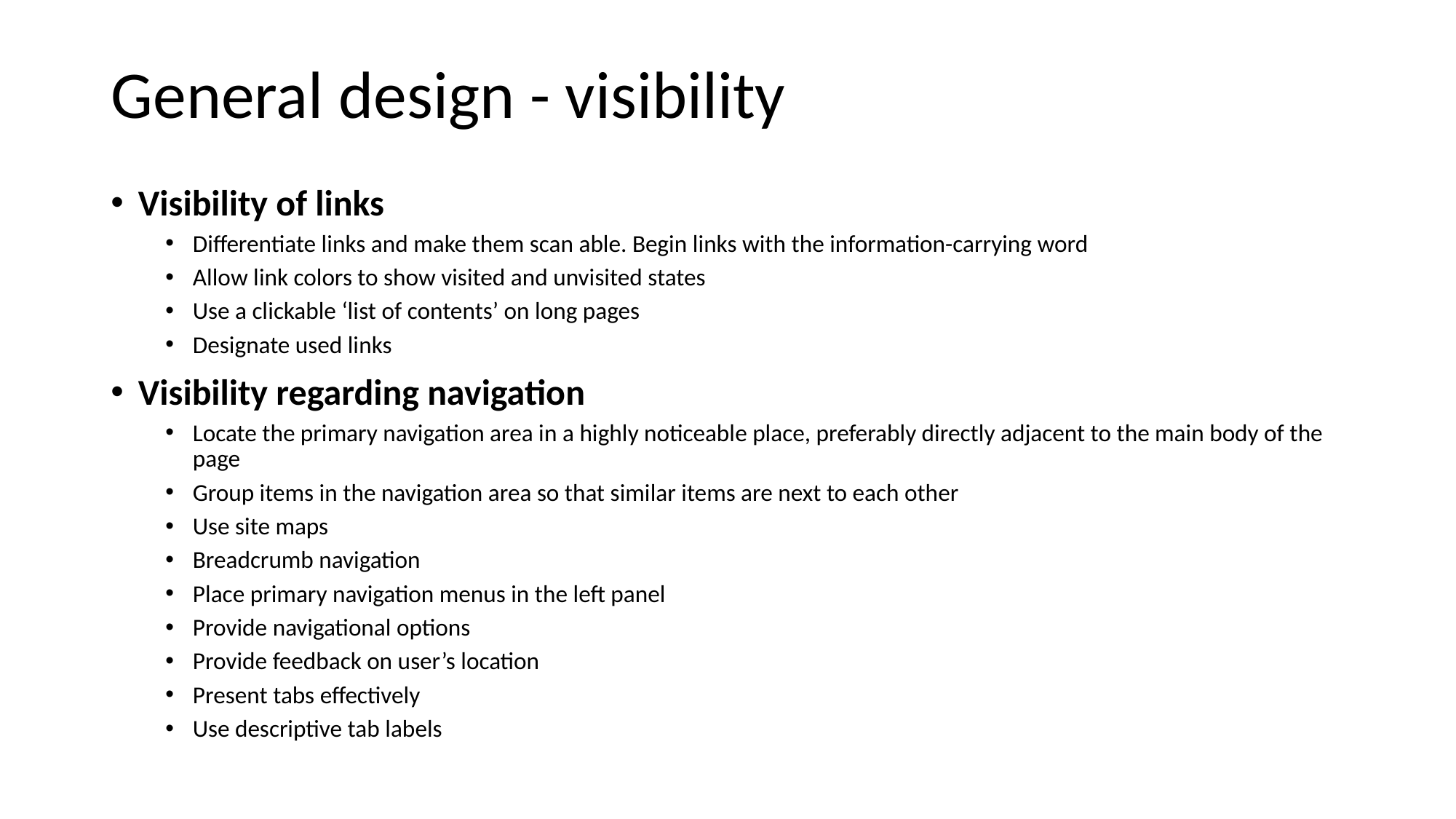

# General design - visibility
Visibility of links
Differentiate links and make them scan able. Begin links with the information-carrying word
Allow link colors to show visited and unvisited states
Use a clickable ‘list of contents’ on long pages
Designate used links
Visibility regarding navigation
Locate the primary navigation area in a highly noticeable place, preferably directly adjacent to the main body of the page
Group items in the navigation area so that similar items are next to each other
Use site maps
Breadcrumb navigation
Place primary navigation menus in the left panel
Provide navigational options
Provide feedback on user’s location
Present tabs effectively
Use descriptive tab labels